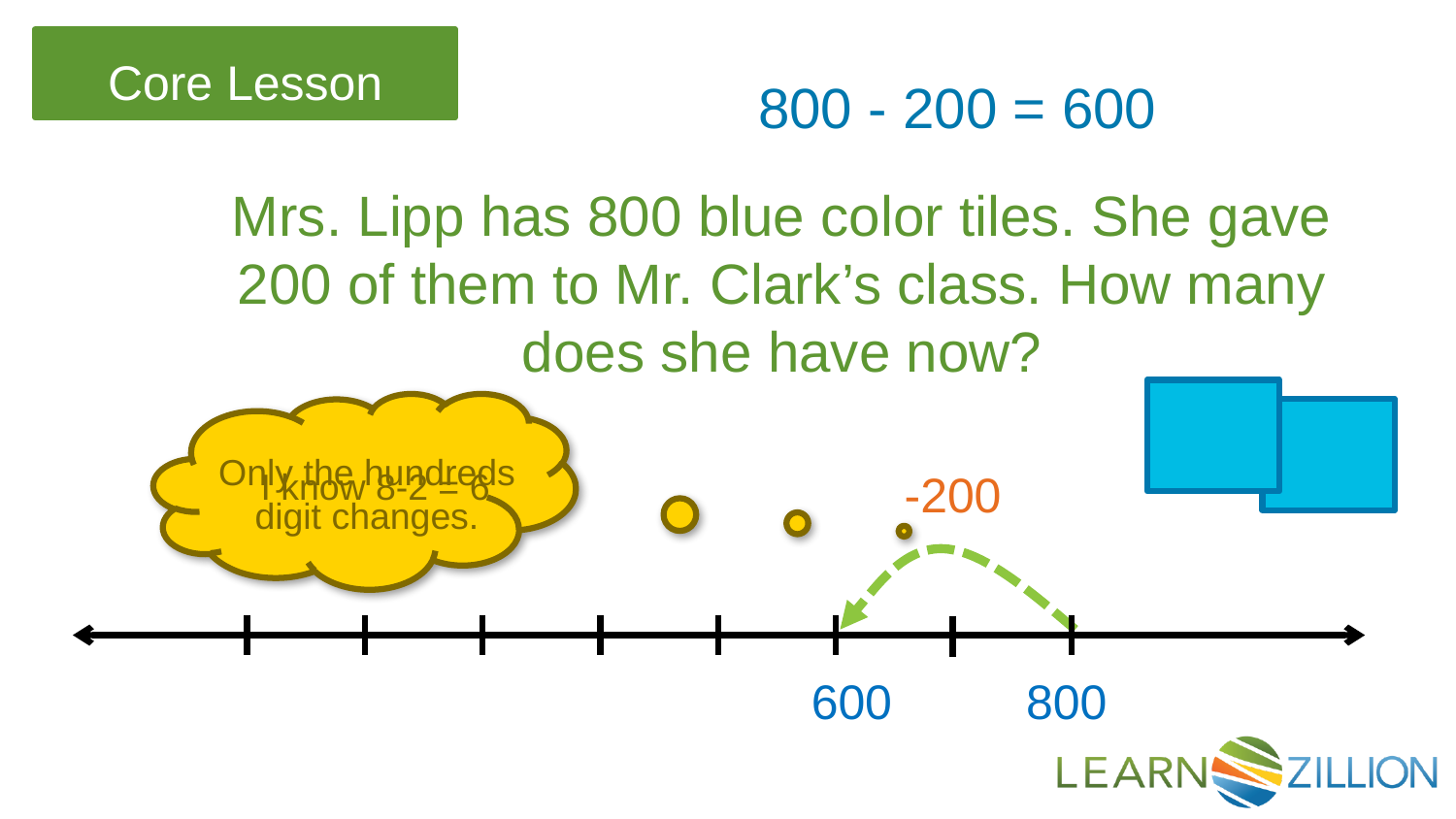

800 - 200 = 600
Mrs. Lipp has 800 blue color tiles. She gave 200 of them to Mr. Clark’s class. How many does she have now?

Only the hundreds digit changes.
I know 8-2 = 6
-200

600
800